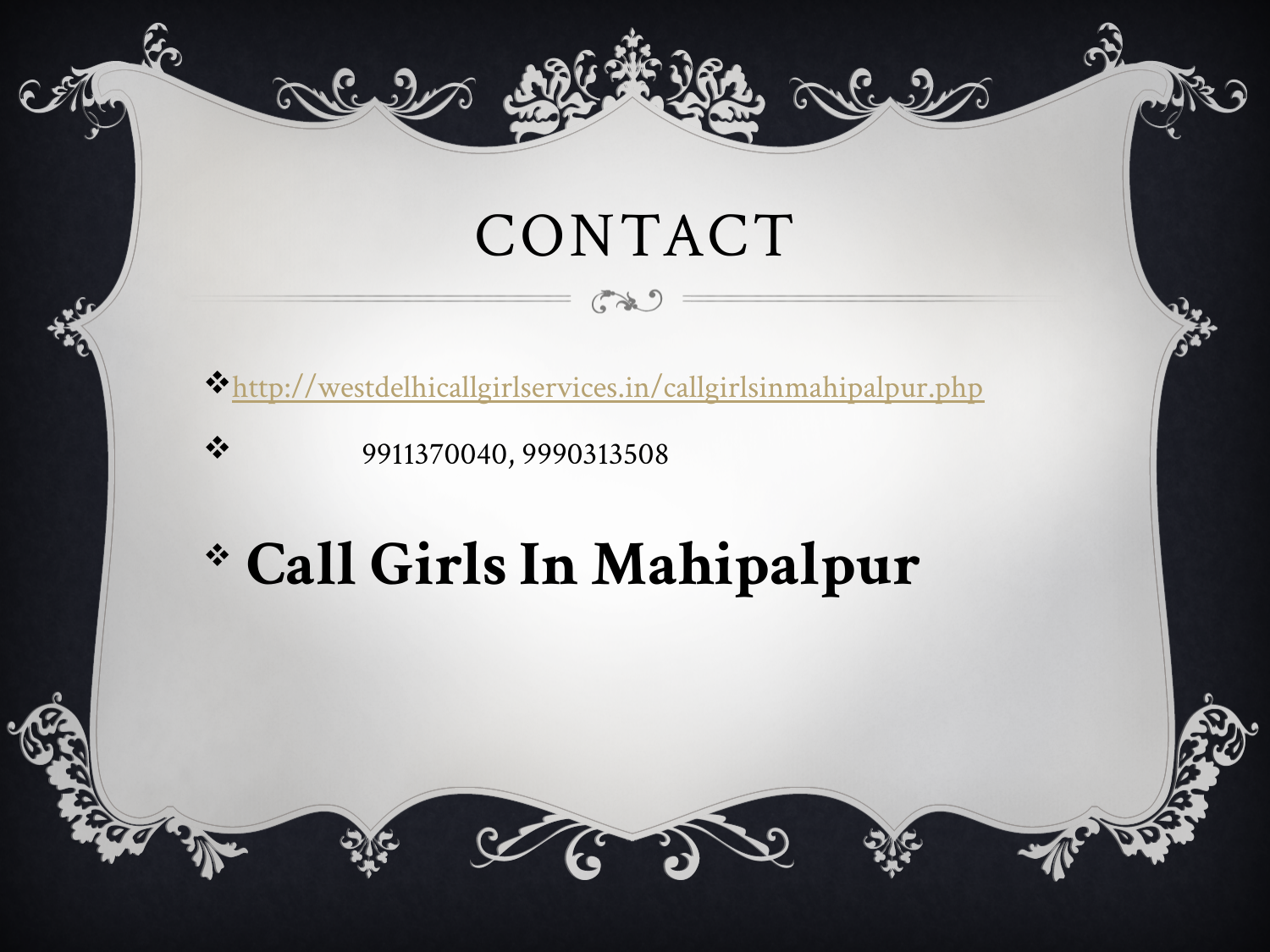

# Contact
http://westdelhicallgirlservices.in/callgirlsinmahipalpur.php
                  9911370040, 9990313508
  Call Girls In Mahipalpur